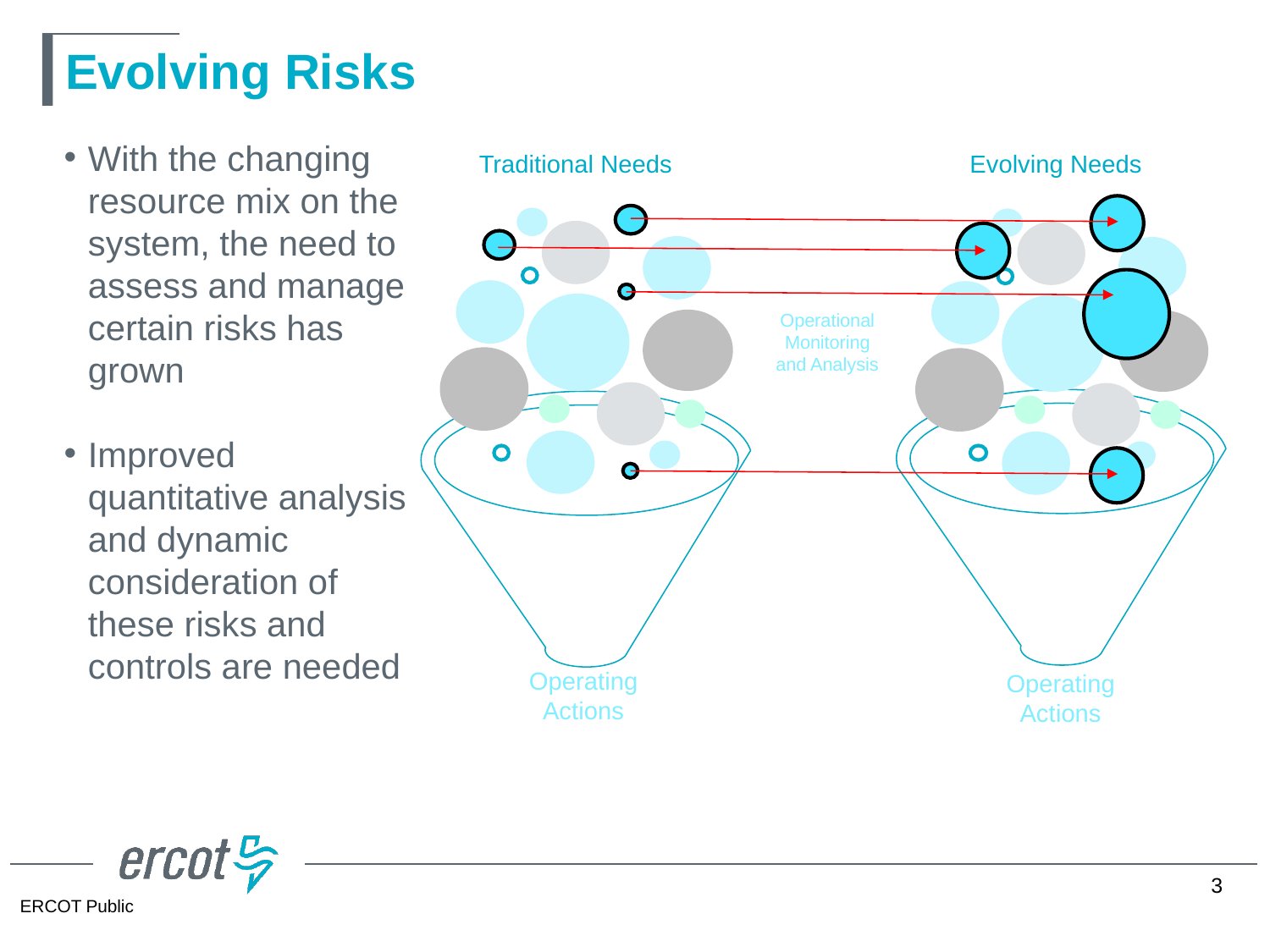

# Evolving Risks
With the changing resource mix on the system, the need to assess and manage certain risks has grown

Improved quantitative analysis and dynamic consideration of these risks and controls are needed

Traditional Needs
Evolving Needs

Operational
Monitoring
and Analysis

Operating
Actions
Operating
Actions

3